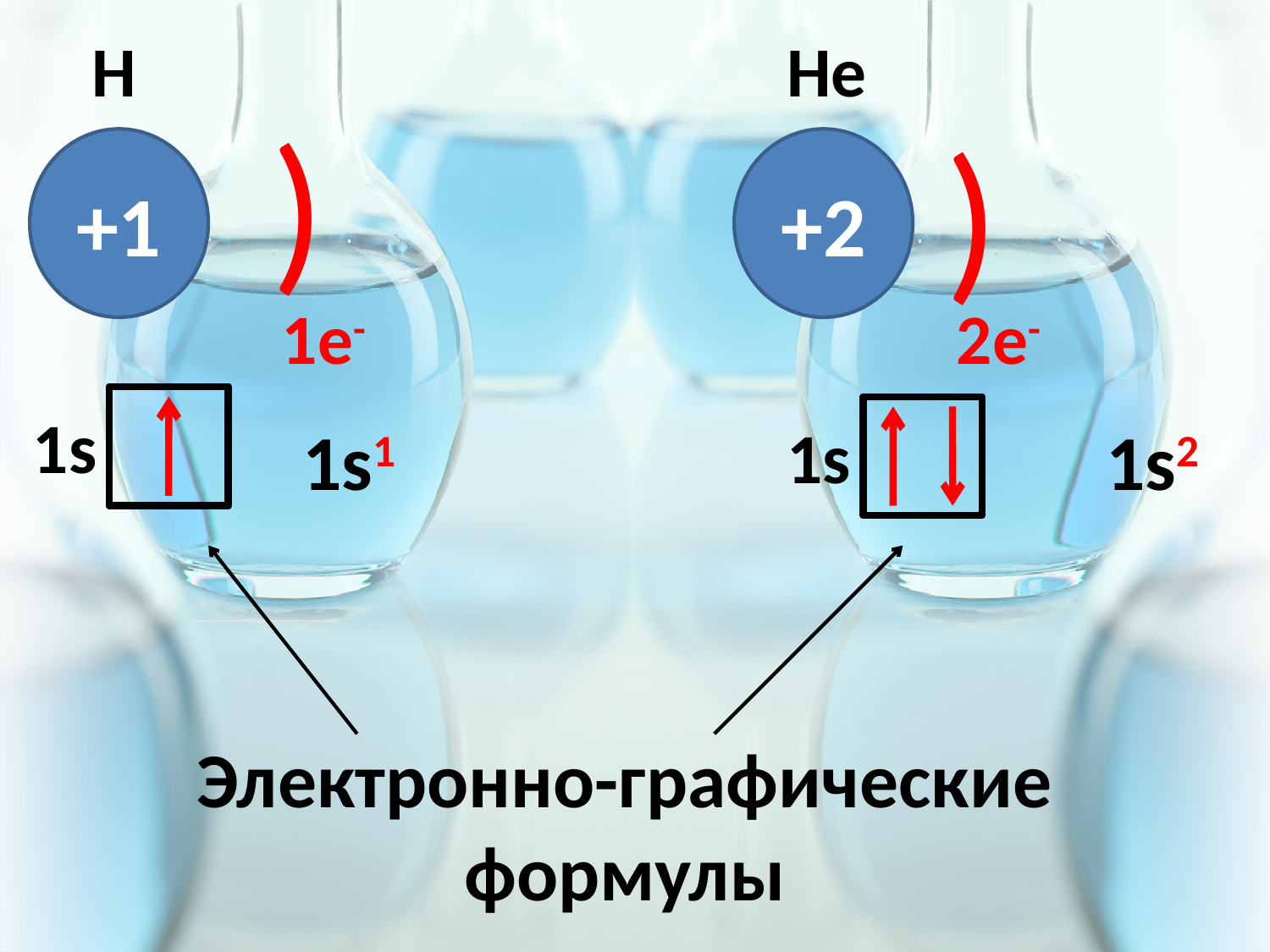

Н
He
)
)
+1
+2
1e-
2e-

1s

1s1
1s
1s2
Электронно-графические формулы